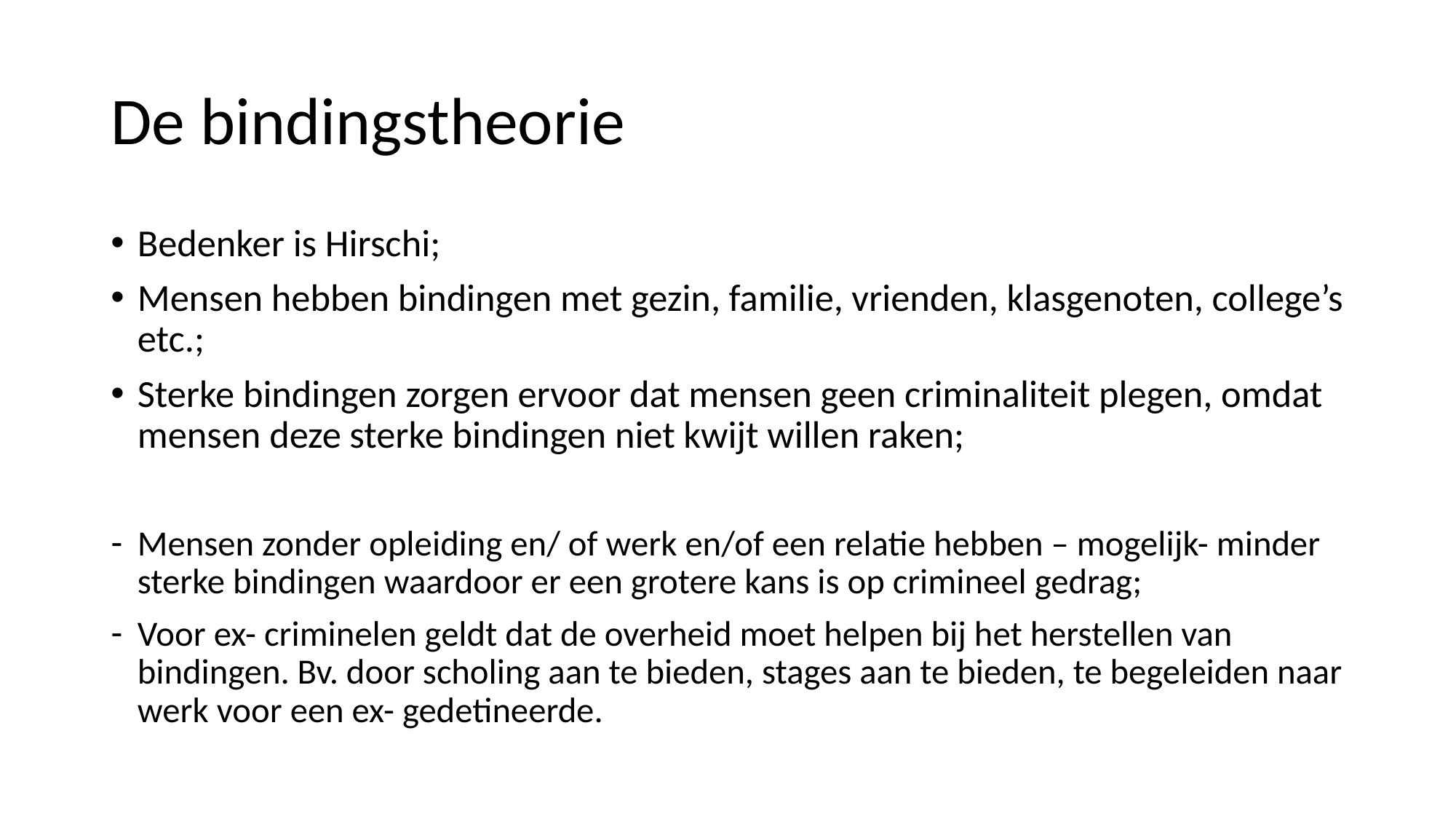

# De bindingstheorie
Bedenker is Hirschi;
Mensen hebben bindingen met gezin, familie, vrienden, klasgenoten, college’s etc.;
Sterke bindingen zorgen ervoor dat mensen geen criminaliteit plegen, omdat mensen deze sterke bindingen niet kwijt willen raken;

Mensen zonder opleiding en/ of werk en/of een relatie hebben – mogelijk- minder sterke bindingen waardoor er een grotere kans is op crimineel gedrag;
Voor ex- criminelen geldt dat de overheid moet helpen bij het herstellen van bindingen. Bv. door scholing aan te bieden, stages aan te bieden, te begeleiden naar werk voor een ex- gedetineerde.